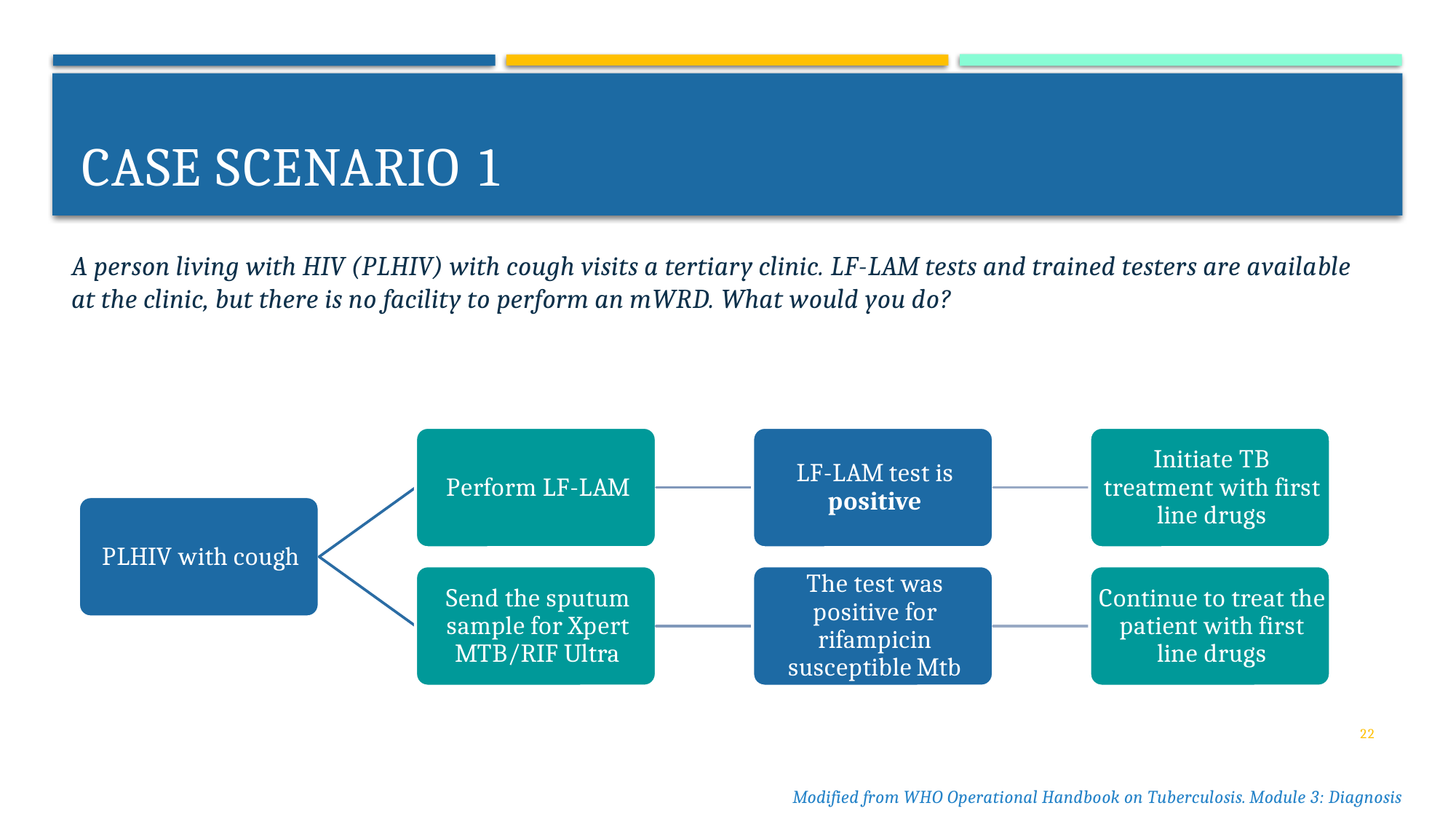

# Case scenario 1
A person living with HIV (PLHIV) with cough visits a tertiary clinic. LF-LAM tests and trained testers are available at the clinic, but there is no facility to perform an mWRD. What would you do?

PLHIV with cough

Perform LF-LAM

LF-LAM test is positive

Initiate TB treatment with first line drugs

Send the sputum sample for Xpert MTB/RIF Ultra

The test was positive for rifampicin susceptible Mtb

Continue to treat the patient with first line drugs
22
Modified from WHO Operational Handbook on Tuberculosis. Module 3: Diagnosis